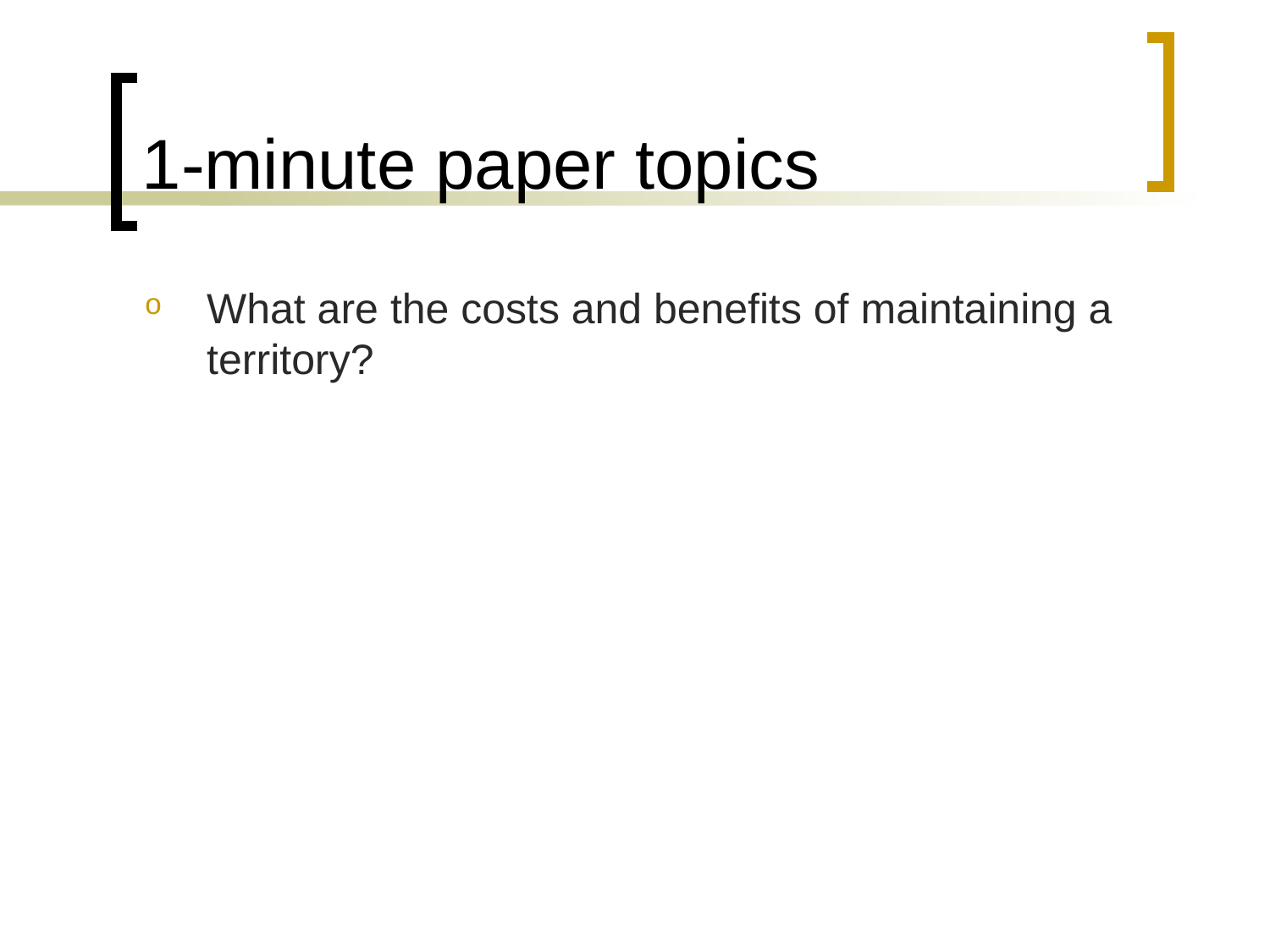

# 1-minute paper topics
What are the costs and benefits of maintaining a territory?